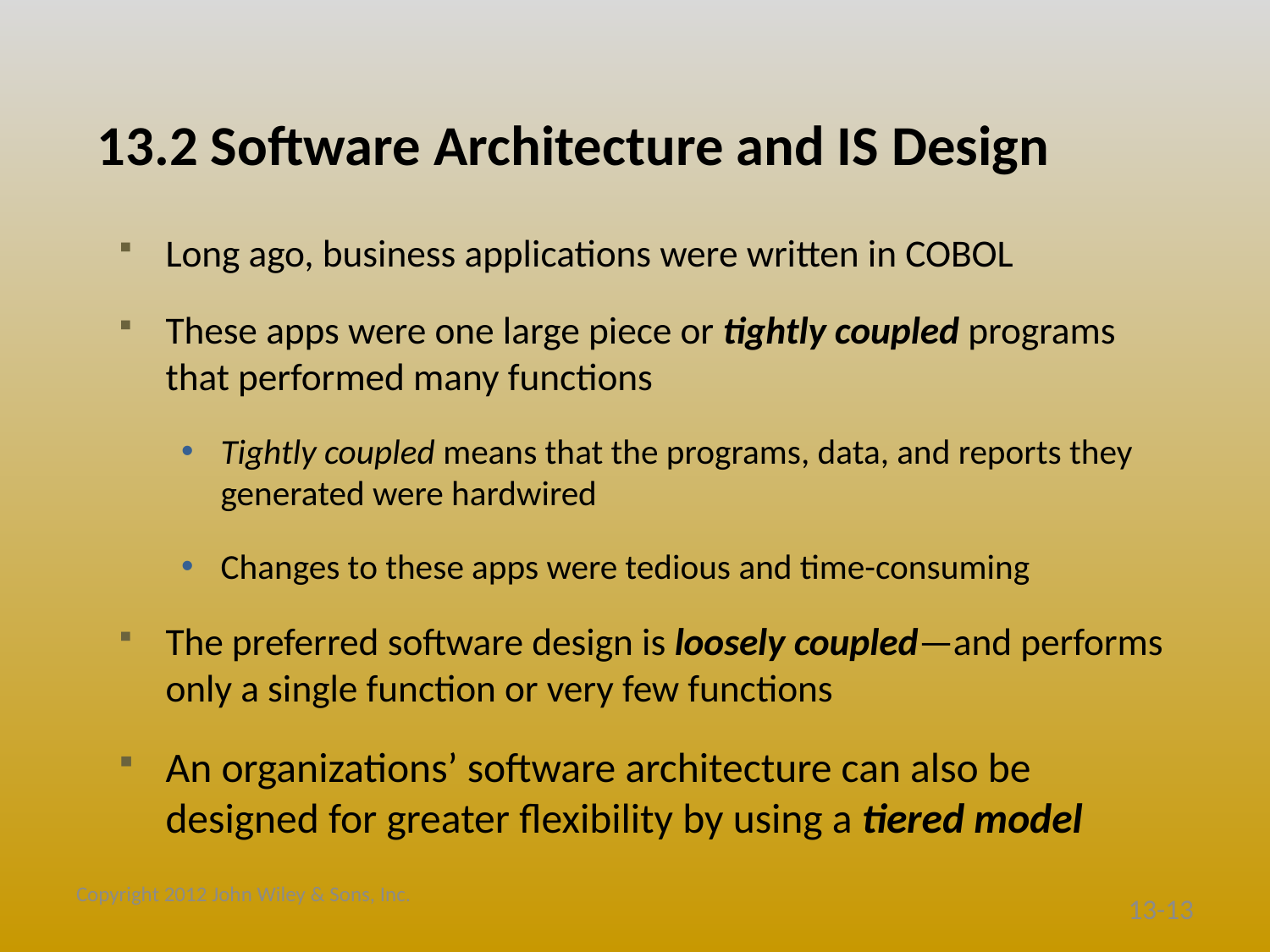

# 13.2 Software Architecture and IS Design
Long ago, business applications were written in COBOL
These apps were one large piece or tightly coupled programs  that performed many functions
Tightly coupled means that the programs, data, and reports they generated were hardwired
Changes to these apps were tedious and time-consuming
The preferred software design is loosely coupled—and performs only a single function or very few functions
An organizations’ software architecture can also be designed for greater flexibility by using a tiered model
Copyright 2012 John Wiley & Sons, Inc.
13-13